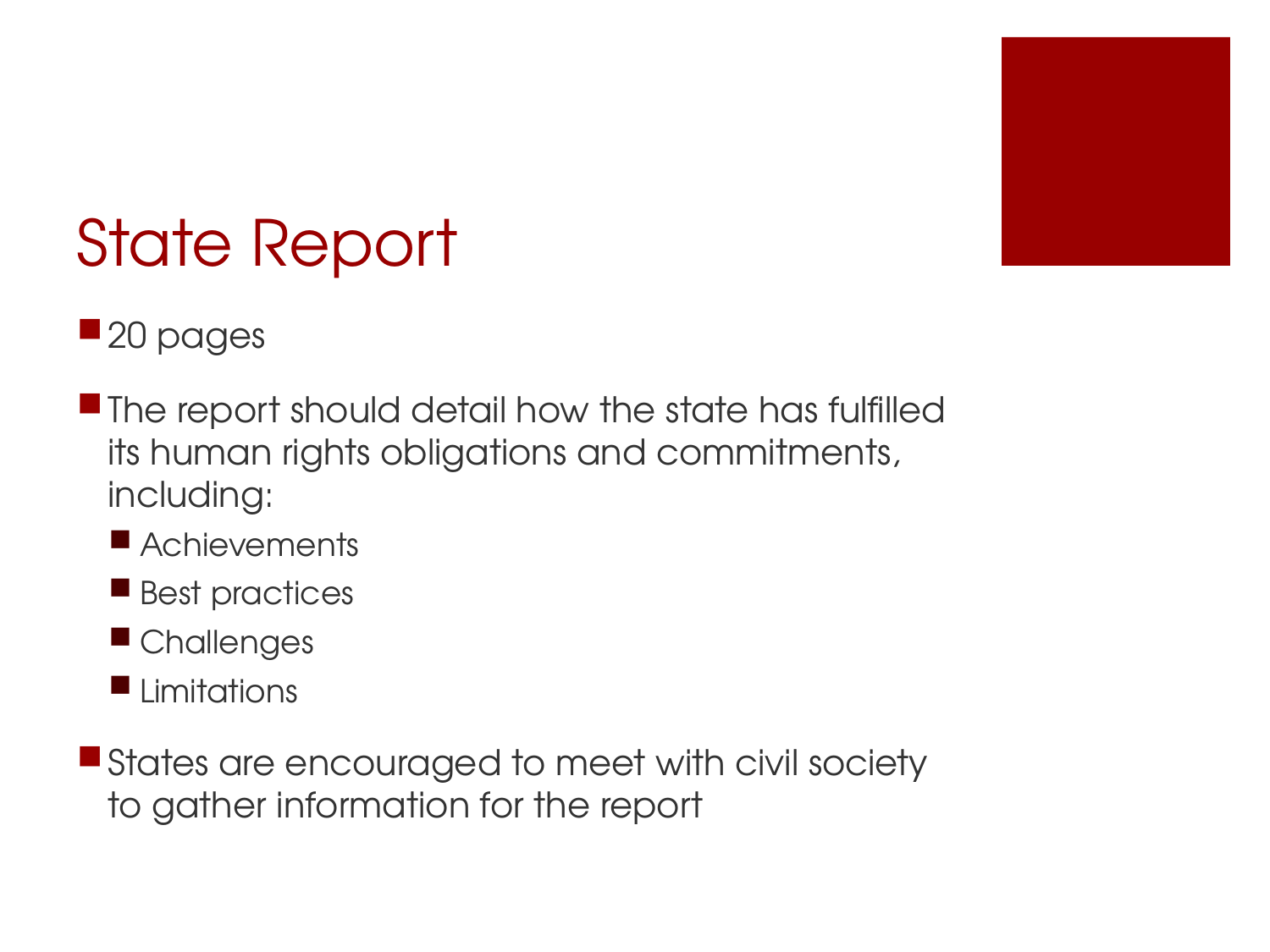

# State Report
20 pages
The report should detail how the state has fulfilled its human rights obligations and commitments, including:
Achievements
Best practices
Challenges
Limitations
States are encouraged to meet with civil society to gather information for the report